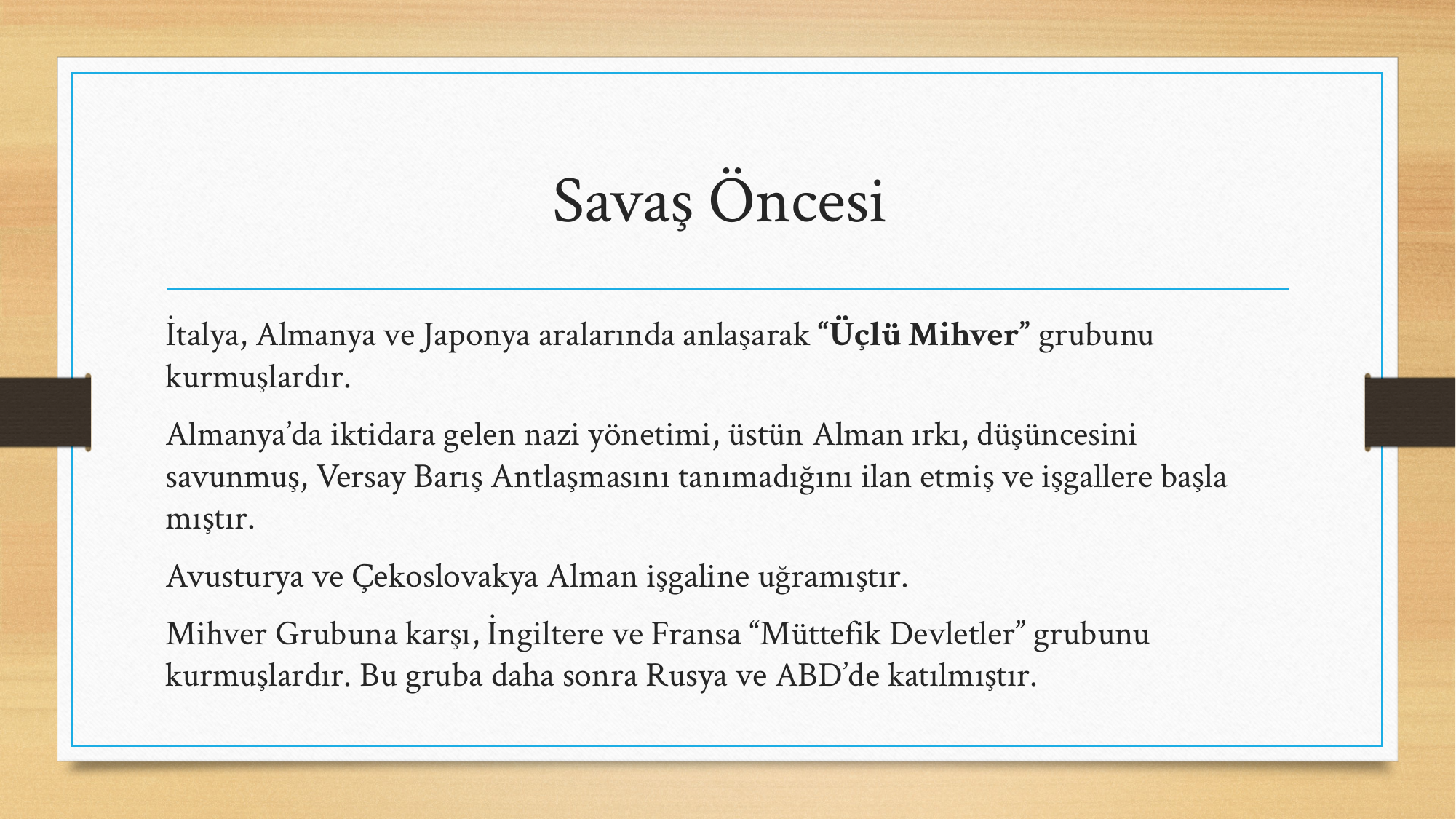

# Savaş Öncesi
İtalya, Almanya ve Japonya aralarında anlaşa­rak “Üçlü Mihver” grubunu kurmuşlardır.
Almanya’da iktidara gelen nazi yönetimi, üstün Alman ırkı, düşüncesini savunmuş, Versay Barış Ant­laşmasını tanımadığını ilan etmiş ve işgallere başla­mıştır.
Avusturya ve Çekoslovakya Alman işgaline uğramıştır.
Mihver Grubuna karşı, İngiltere ve Fransa “Müttefik Devletler” grubunu kurmuşlardır. Bu gruba daha sonra Rusya ve ABD’de katılmıştır.